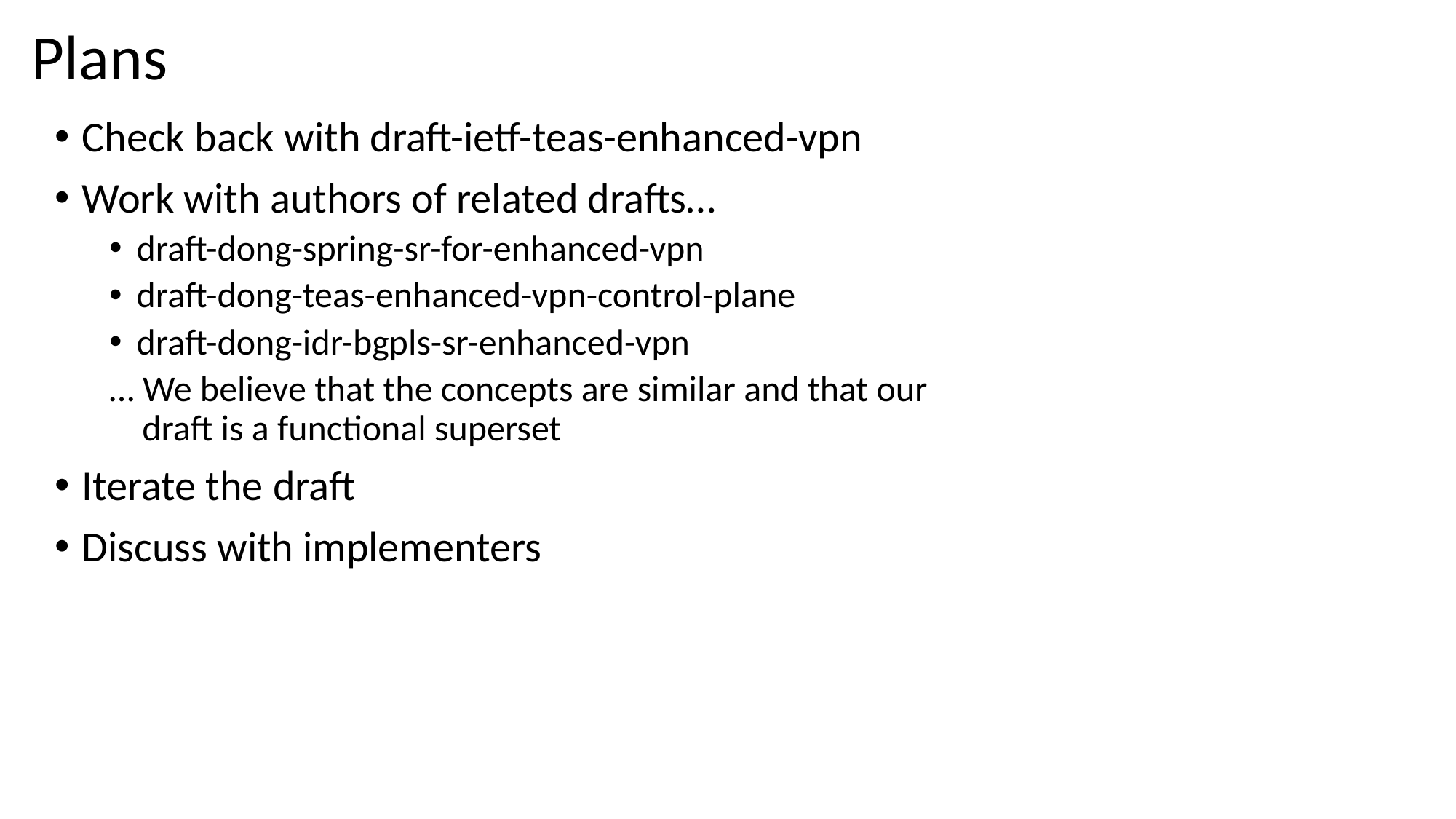

# Plans
Check back with draft-ietf-teas-enhanced-vpn
Work with authors of related drafts…
draft-dong-spring-sr-for-enhanced-vpn
draft-dong-teas-enhanced-vpn-control-plane
draft-dong-idr-bgpls-sr-enhanced-vpn
… We believe that the concepts are similar and that our
    draft is a functional superset
Iterate the draft
Discuss with implementers